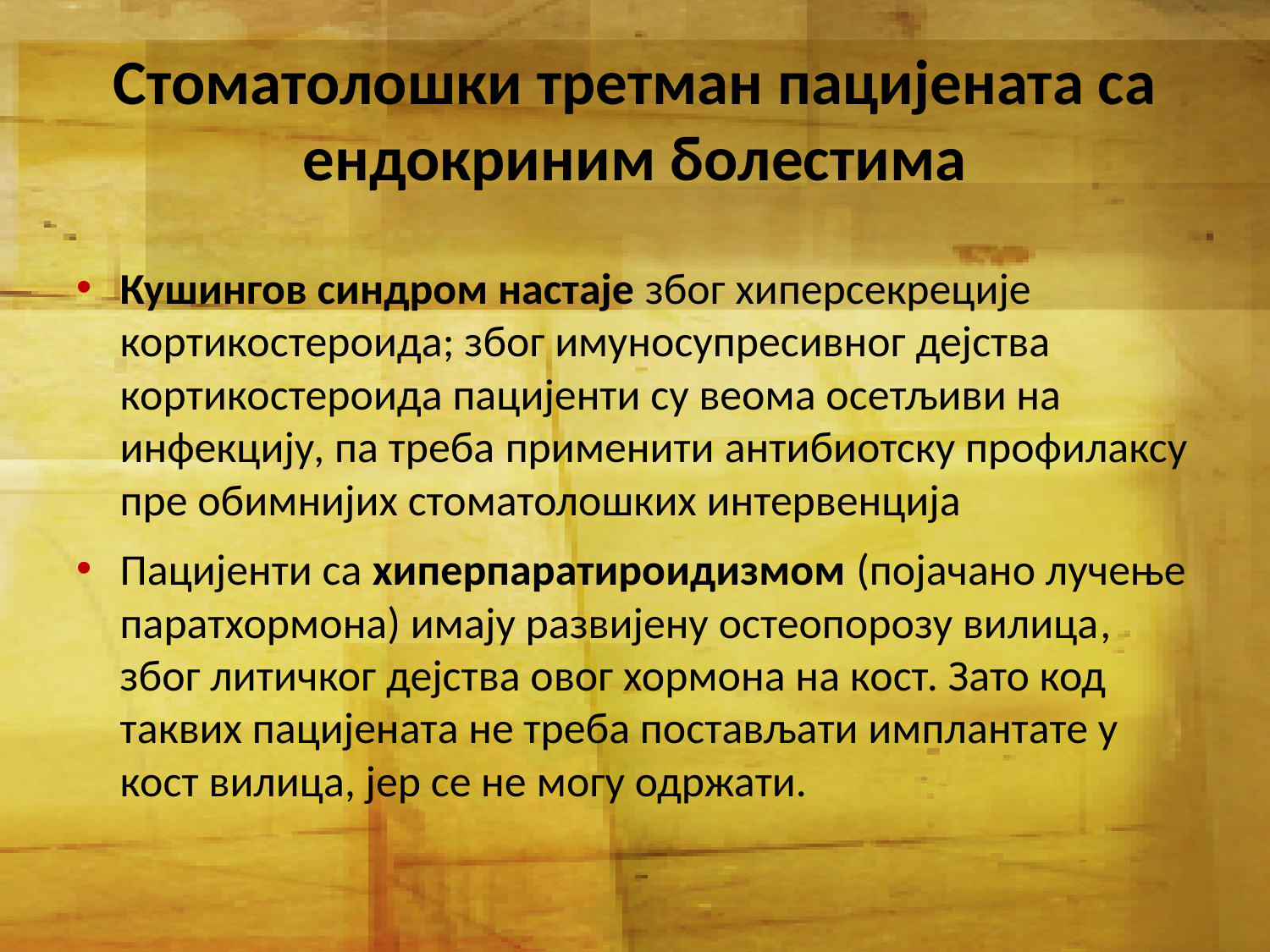

# Стоматолошки третман пацијената са ендокриним болестима
Кушингов синдром настаје због хиперсекреције кортикостероида; због имуносупресивног дејства кортикостероида пацијенти су веома осетљиви на инфекцију, па треба применити антибиотску профилаксу пре обимнијих стоматолошких интервенција
Пацијенти са хиперпаратироидизмом (појачано лучење паратхормона) имају развијену остеопорозу вилица, због литичког дејства овог хормона на кост. Зато код таквих пацијената не треба постављати имплантате у кост вилица, јер се не могу одржати.